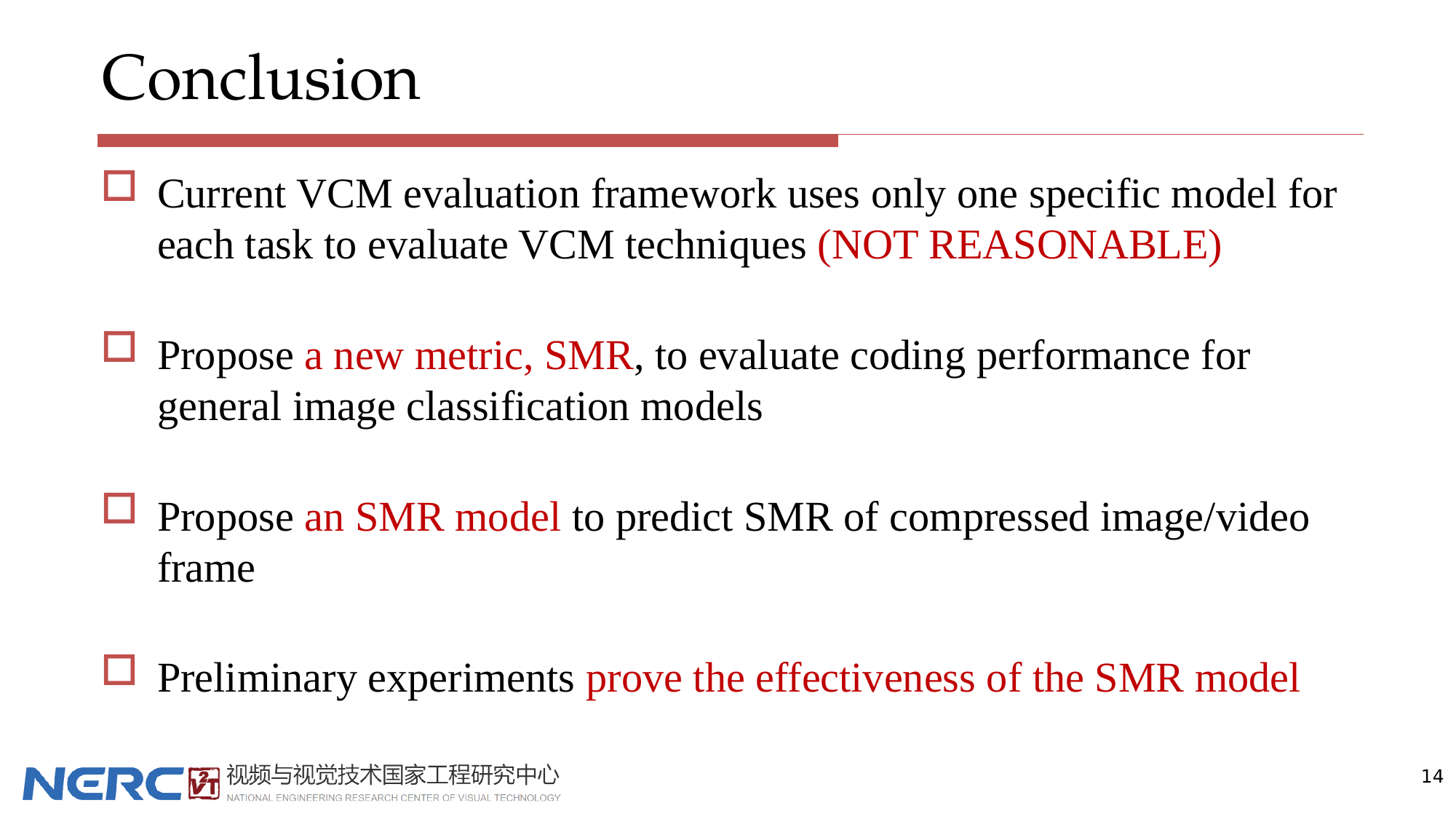

# Conclusion
Current VCM evaluation framework uses only one specific model for each task to evaluate VCM techniques (NOT REASONABLE)

Propose a new metric, SMR, to evaluate coding performance for general image classification models

Propose an SMR model to predict SMR of compressed image/video frame

Preliminary experiments prove the effectiveness of the SMR model
14